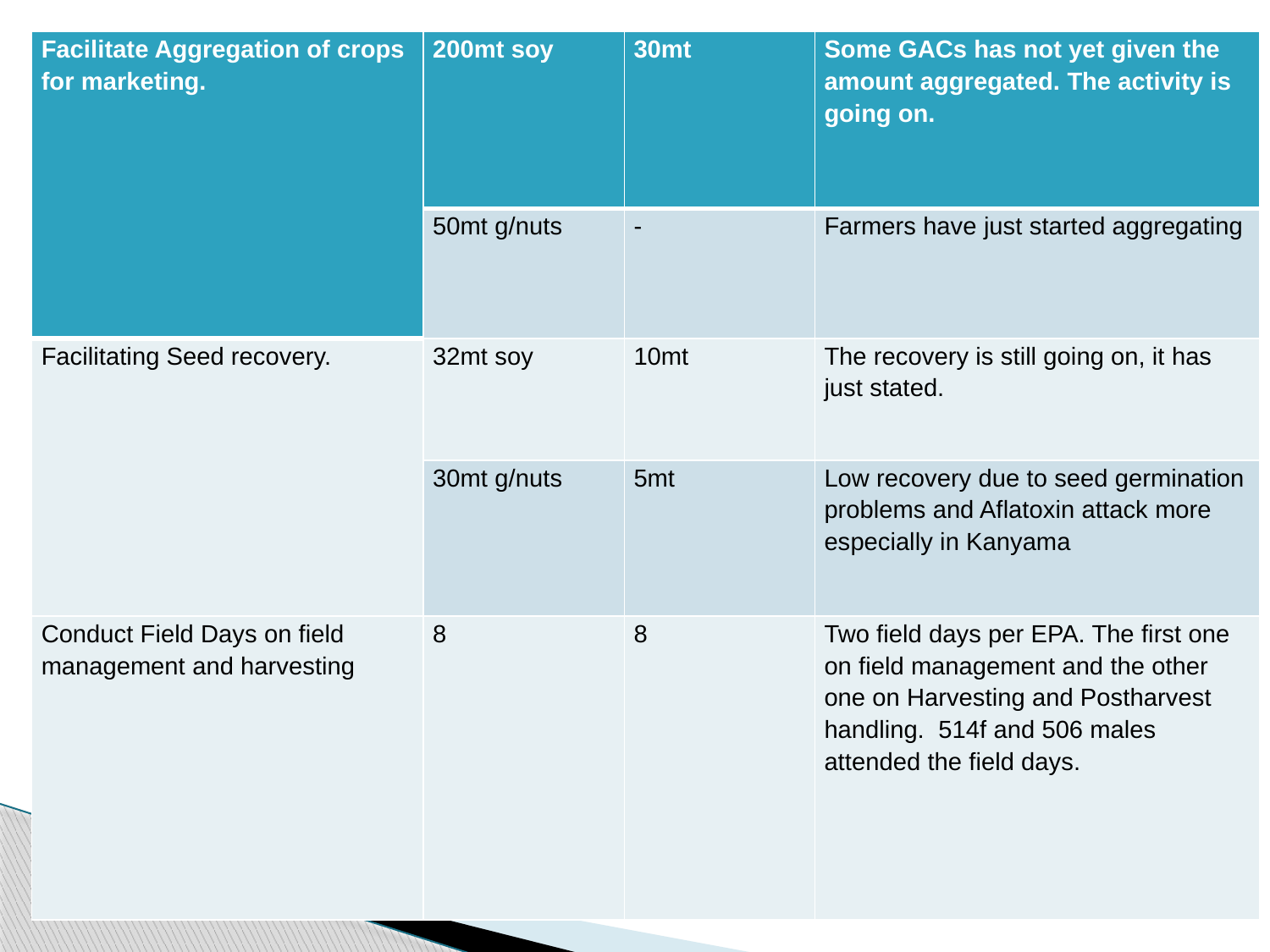

| Facilitate Aggregation of crops for marketing. | 200mt soy | 30mt | Some GACs has not yet given the amount aggregated. The activity is going on. |
| --- | --- | --- | --- |
|  | 50mt g/nuts | - | Farmers have just started aggregating |
| Facilitating Seed recovery. | 32mt soy | 10mt | The recovery is still going on, it has just stated. |
|  | 30mt g/nuts | 5mt | Low recovery due to seed germination problems and Aflatoxin attack more especially in Kanyama |
| Conduct Field Days on field management and harvesting | 8 | 8 | Two field days per EPA. The first one on field management and the other one on Harvesting and Postharvest handling. 514f and 506 males attended the field days. |